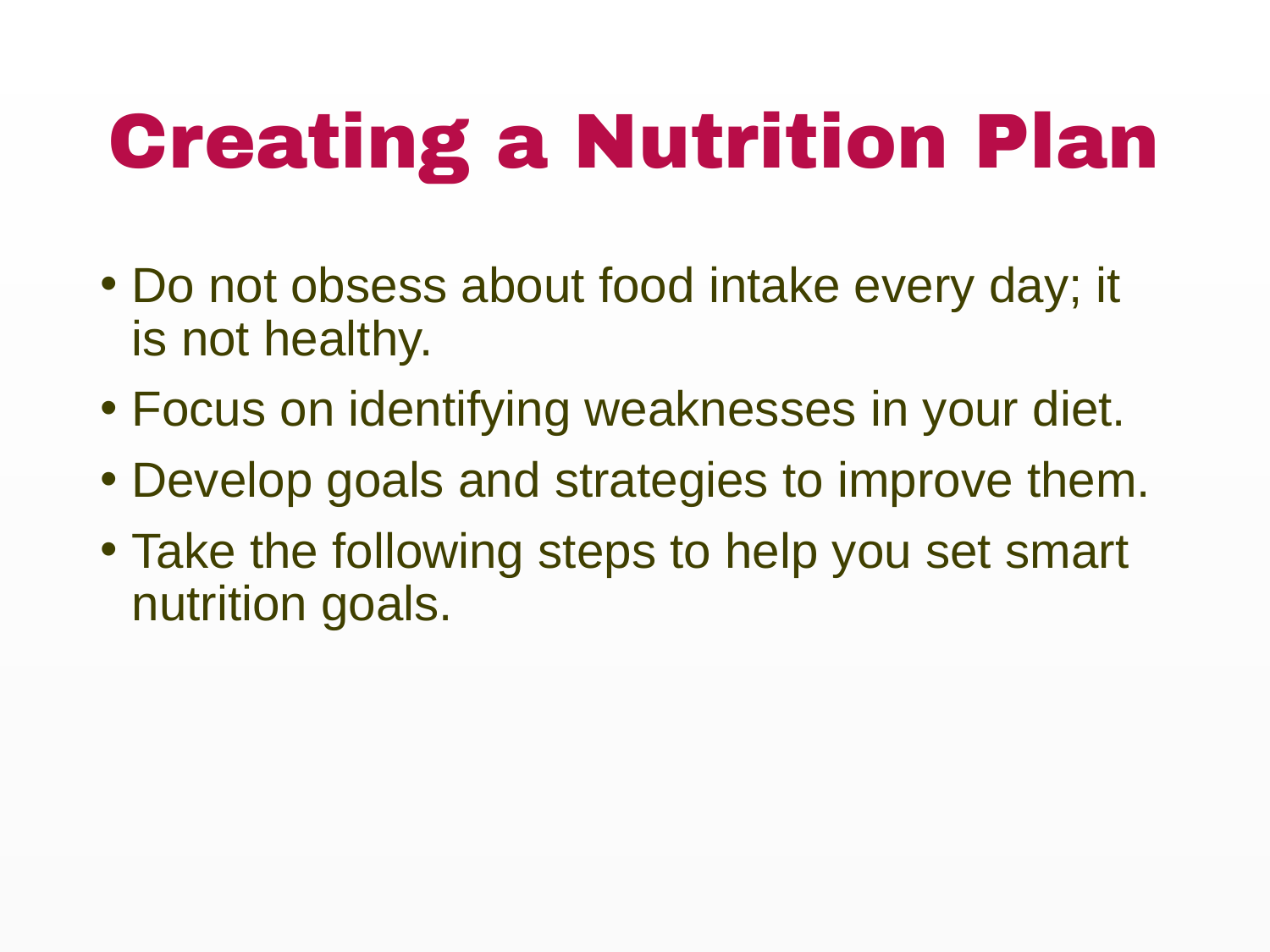

# Creating a Nutrition Plan
Do not obsess about food intake every day; it is not healthy.
Focus on identifying weaknesses in your diet.
Develop goals and strategies to improve them.
Take the following steps to help you set smart nutrition goals.